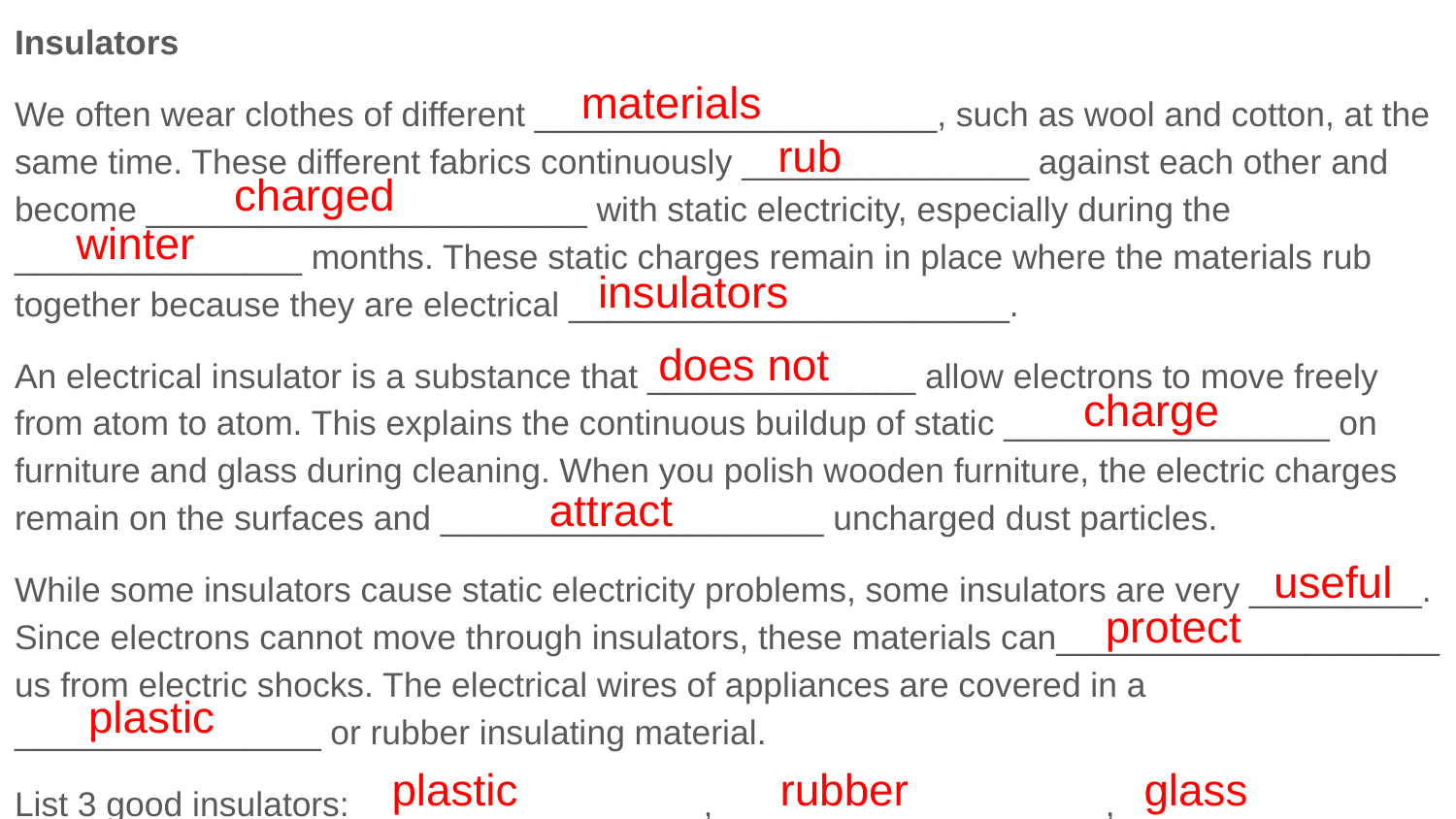

Insulators
We often wear clothes of different _____________________, such as wool and cotton, at the same time. These different fabrics continuously _______________ against each other and become _______________________ with static electricity, especially during the _______________ months. These static charges remain in place where the materials rub together because they are electrical _______________________.
An electrical insulator is a substance that ______________ allow electrons to move freely from atom to atom. This explains the continuous buildup of static _________________ on furniture and glass during cleaning. When you polish wooden furniture, the electric charges remain on the surfaces and ____________________ uncharged dust particles.
While some insulators cause static electricity problems, some insulators are very _________. Since electrons cannot move through insulators, these materials can____________________ us from electric shocks. The electrical wires of appliances are covered in a ________________ or rubber insulating material.
List 3 good insulators: __________________, ____________________, _______________
materials
rub
charged
winter
insulators
does not
charge
attract
useful
protect
plastic
plastic
rubber
glass